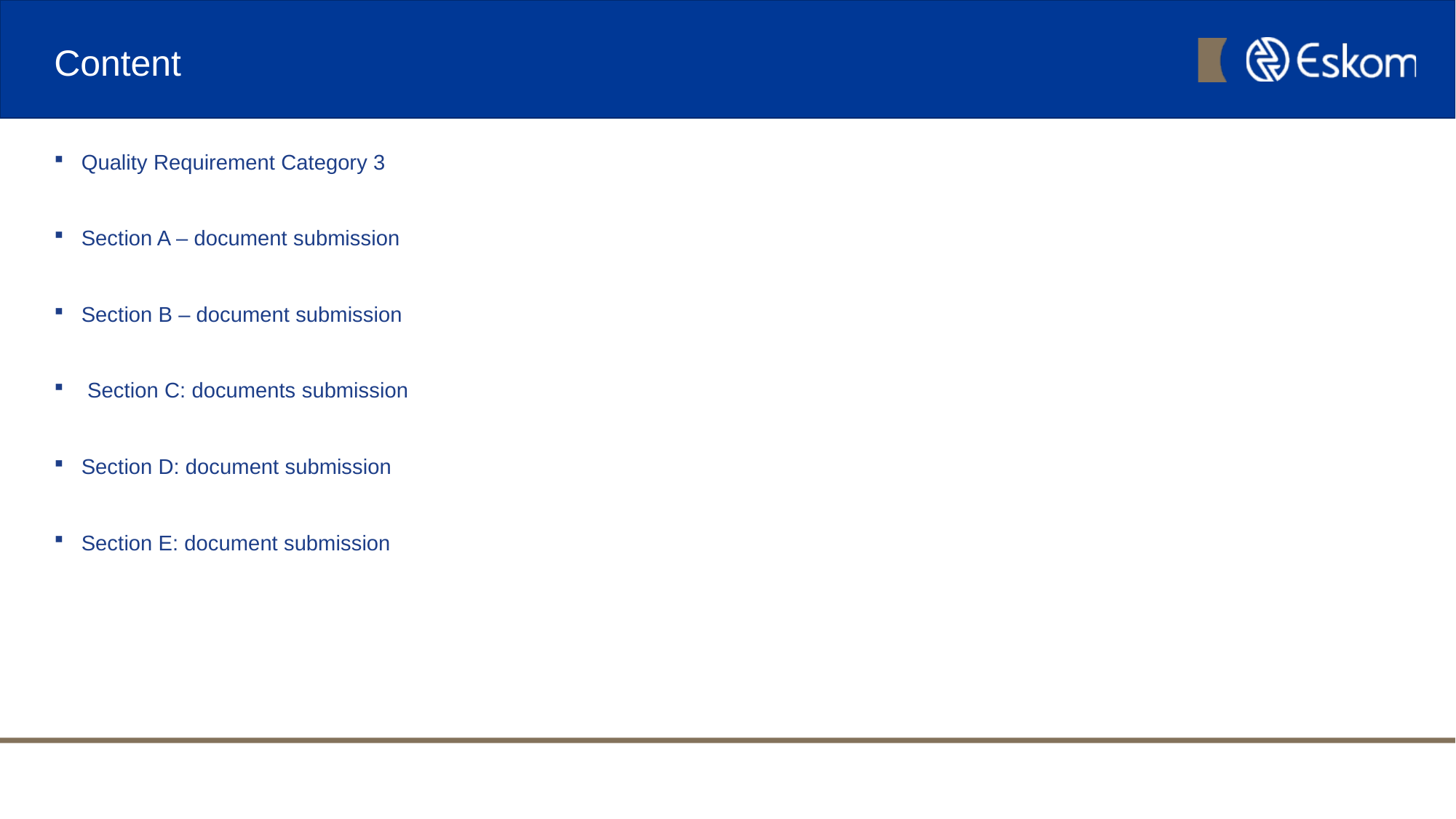

# Content
Quality Requirement Category 3

Section A – document submission

Section B – document submission

 Section C: documents submission

Section D: document submission

Section E: document submission